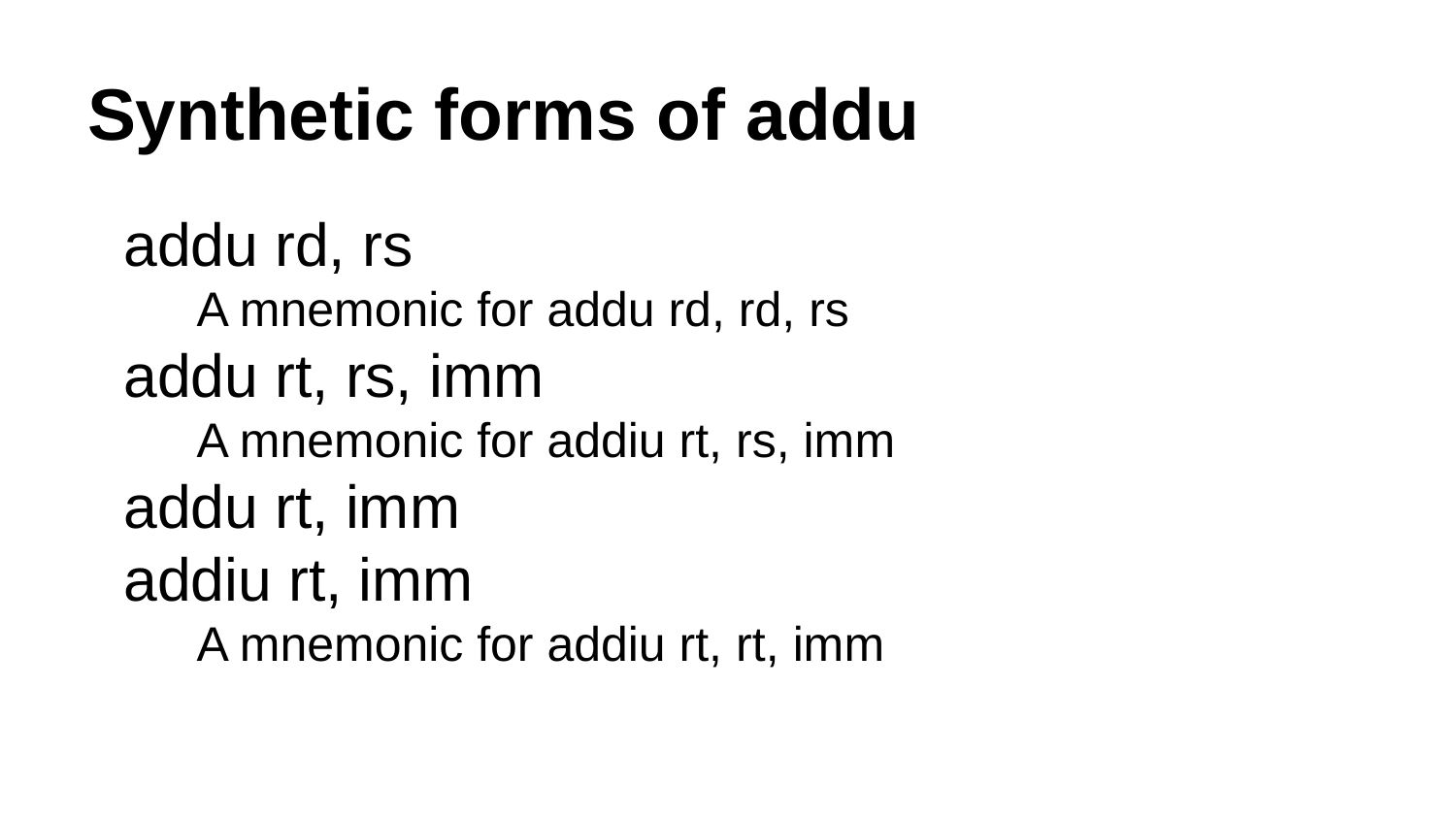

# Synthetic forms of addu
addu rd, rs
A mnemonic for addu rd, rd, rs
addu rt, rs, imm
A mnemonic for addiu rt, rs, imm
addu rt, imm
addiu rt, imm
A mnemonic for addiu rt, rt, imm